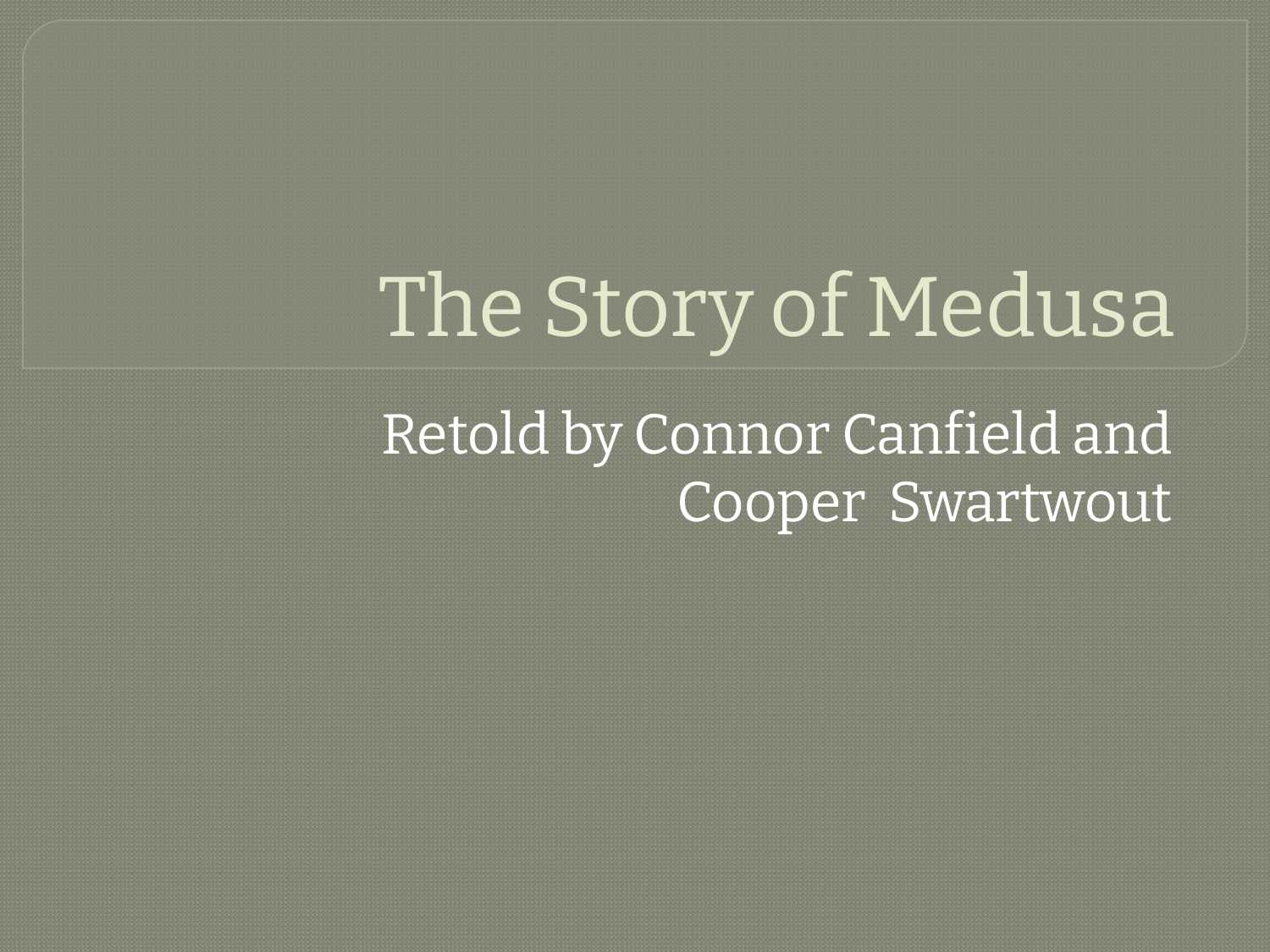

# The Story of Medusa
Retold by Connor Canfield and Cooper  Swartwout